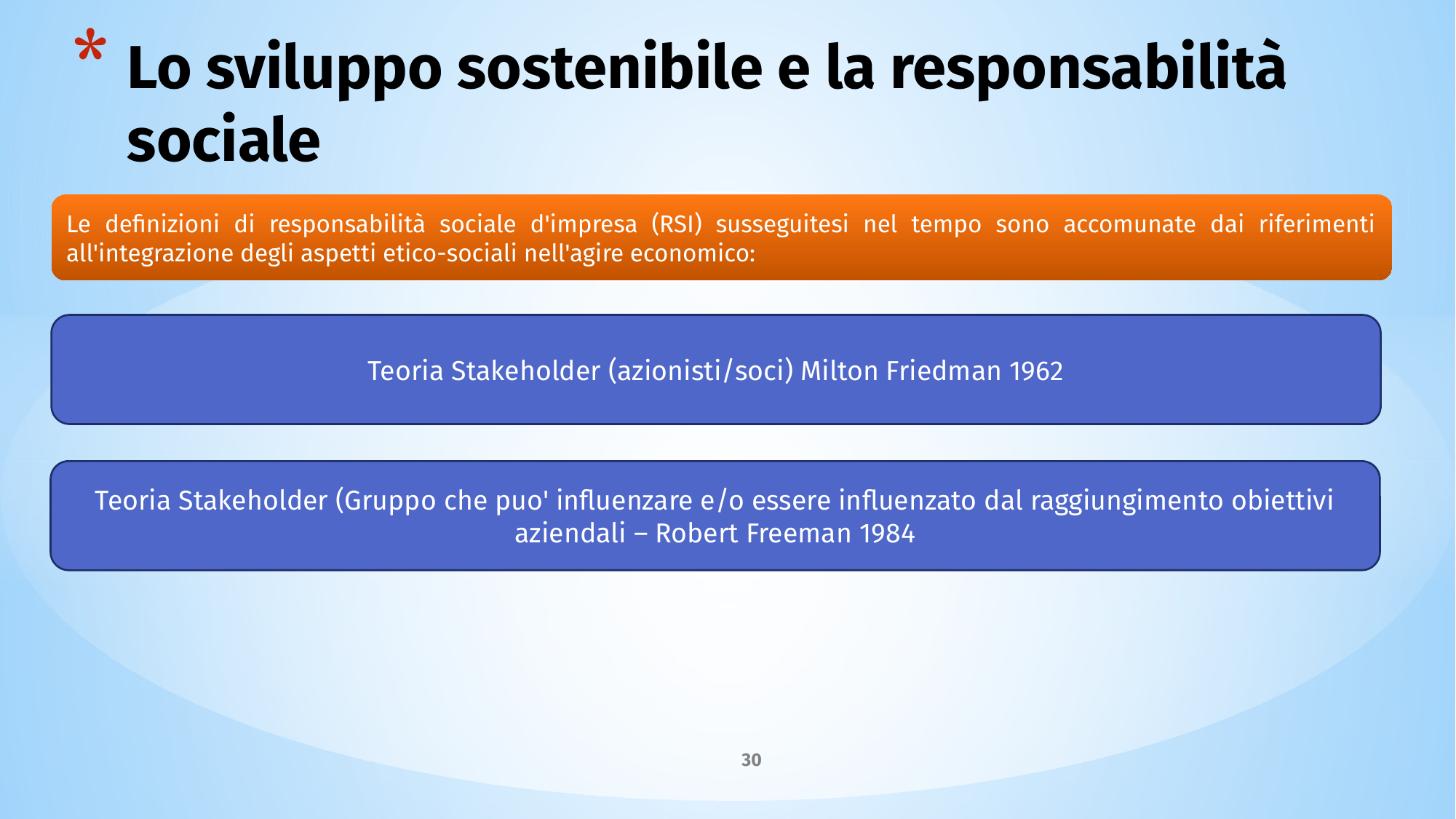

# Lo sviluppo sostenibile e la responsabilità sociale
Le definizioni di responsabilità sociale d'impresa (RSI) susseguitesi nel tempo sono accomunate dai riferimenti all'integrazione degli aspetti etico-sociali nell'agire economico:
Teoria Stakeholder (azionisti/soci) Milton Friedman 1962
Teoria Stakeholder (Gruppo che puo' influenzare e/o essere influenzato dal raggiungimento obiettivi aziendali – Robert Freeman 1984
30